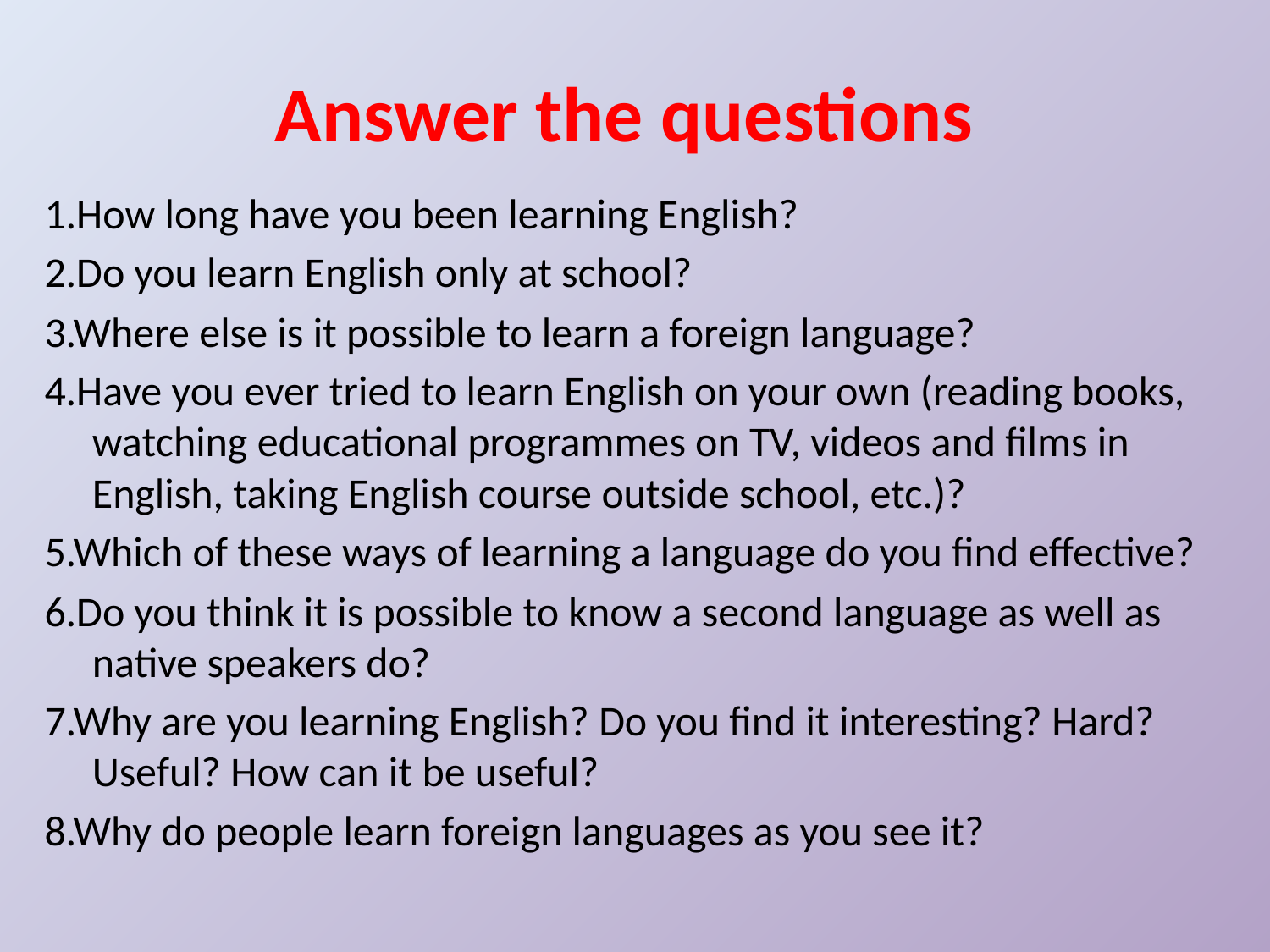

# Answer the questions
1.How long have you been learning English?
2.Do you learn English only at school?
3.Where else is it possible to learn a foreign language?
4.Have you ever tried to learn English on your own (reading books, watching educational programmes on TV, videos and films in English, taking English course outside school, etc.)?
5.Which of these ways of learning a language do you find effective?
6.Do you think it is possible to know a second language as well as native speakers do?
7.Why are you learning English? Do you find it interesting? Hard? Useful? How can it be useful?
8.Why do people learn foreign languages as you see it?